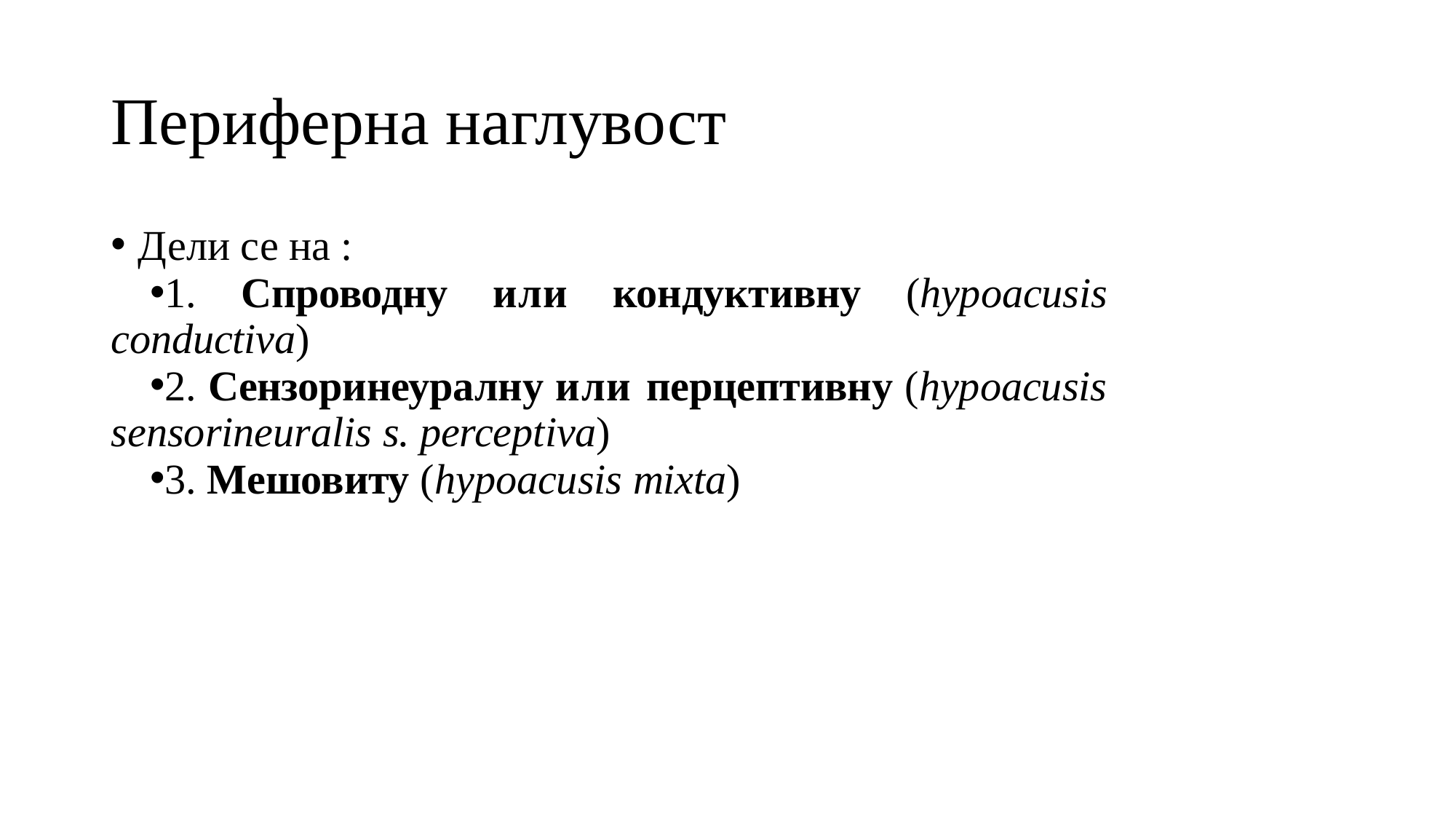

# Периферна наглувост
Дели се на :
1. Спроводну или кондуктивну (hypoacusis conductiva)
2. Сензоринеуралну или перцептивну (hypoacusis sensorineuralis s. perceptiva)
3. Мешовиту (hypoacusis mixta)